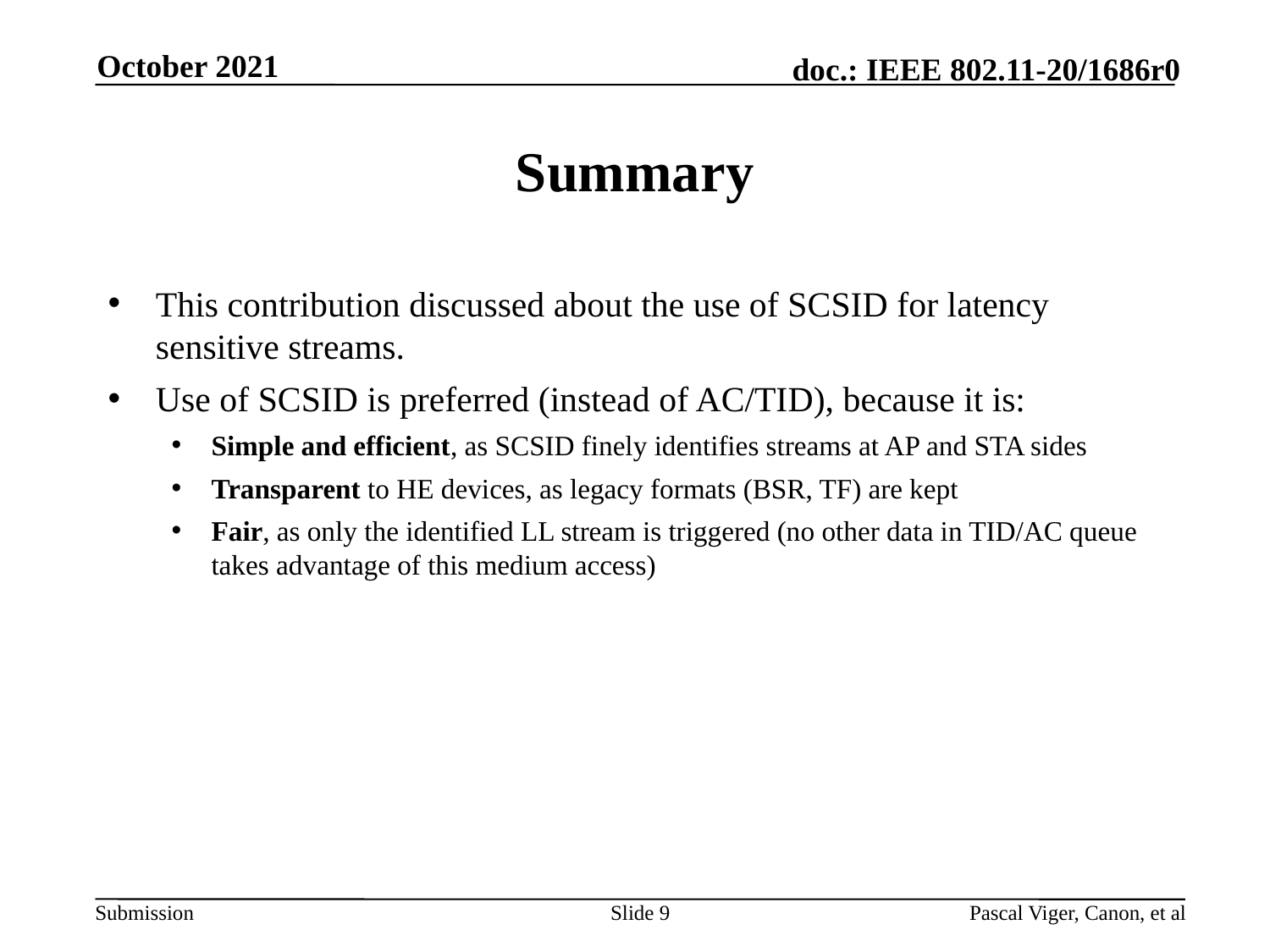

October 2021
# Summary
This contribution discussed about the use of SCSID for latency sensitive streams.
Use of SCSID is preferred (instead of AC/TID), because it is:
Simple and efficient, as SCSID finely identifies streams at AP and STA sides
Transparent to HE devices, as legacy formats (BSR, TF) are kept
Fair, as only the identified LL stream is triggered (no other data in TID/AC queue takes advantage of this medium access)
Slide 9
Pascal Viger, Canon, et al